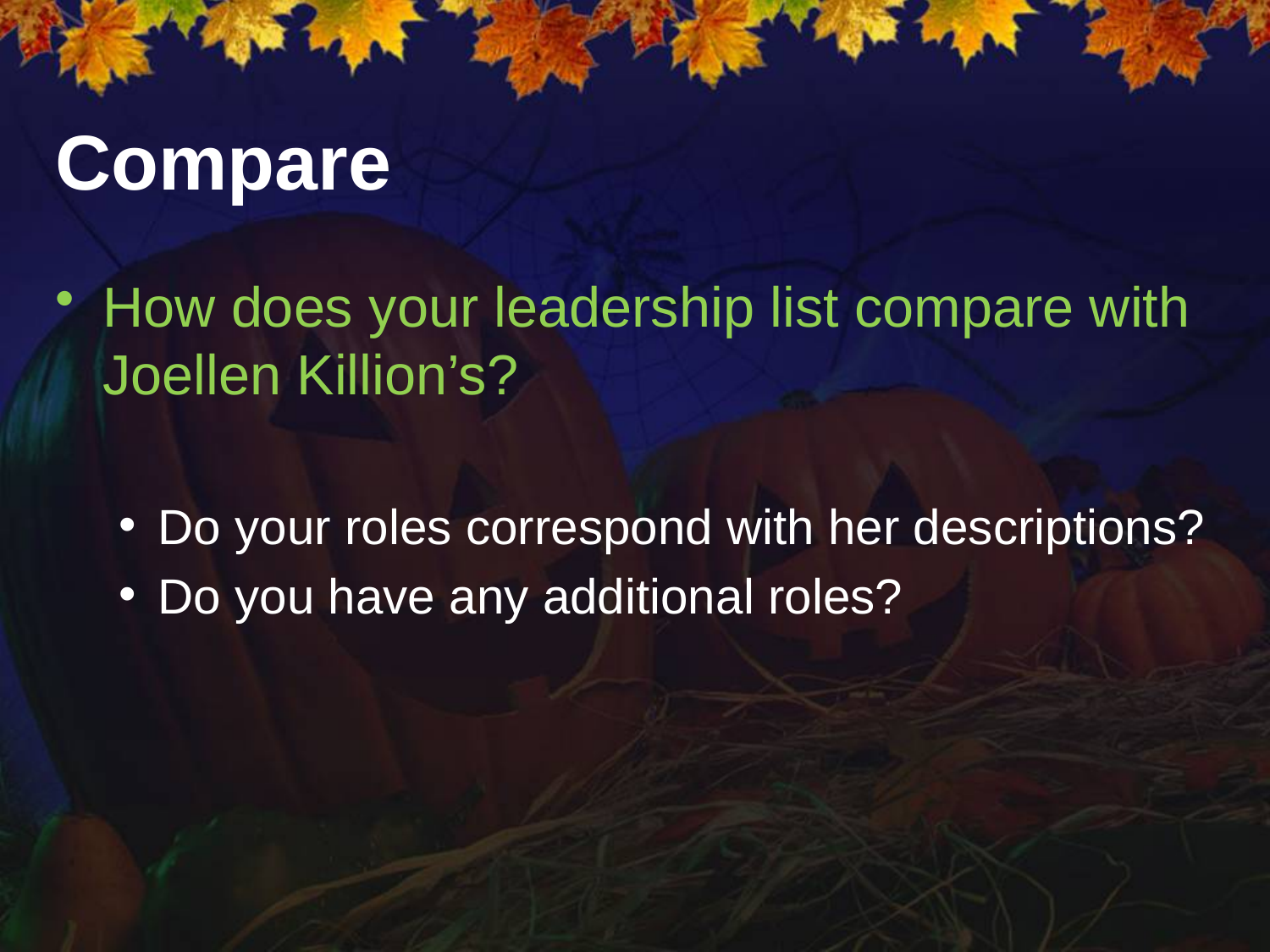

# Compare
How does your leadership list compare with Joellen Killion’s?

Do your roles correspond with her descriptions?
Do you have any additional roles?